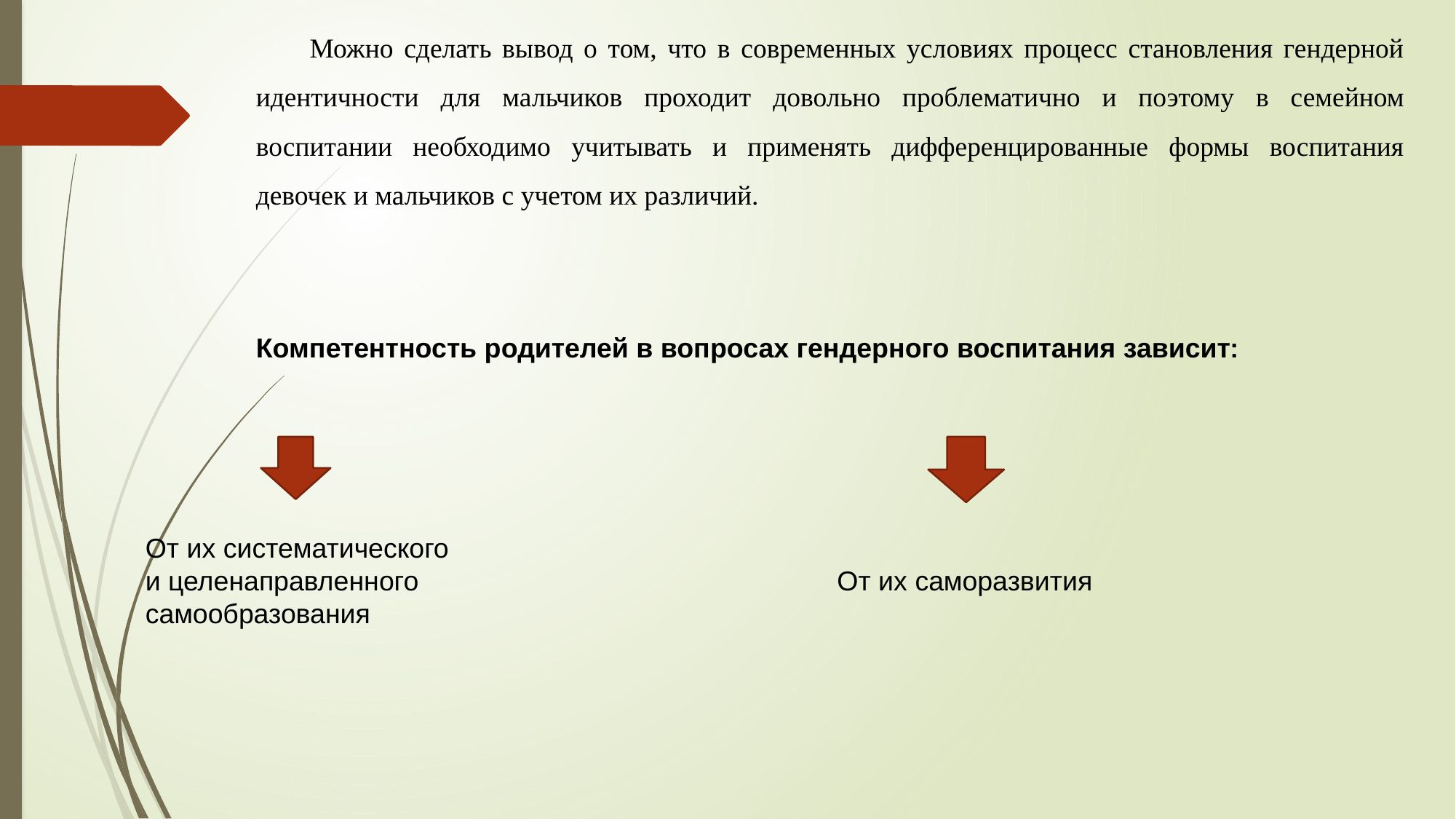

Можно сделать вывод о том, что в современных условиях процесс становления гендерной идентичности для мальчиков проходит довольно проблематично и поэтому в семейном воспитании необходимо учитывать и применять дифференцированные формы воспитания девочек и мальчиков с учетом их различий.
Компетентность родителей в вопросах гендерного воспитания зависит:

От их систематического и целенаправленного самообразования
От их саморазвития